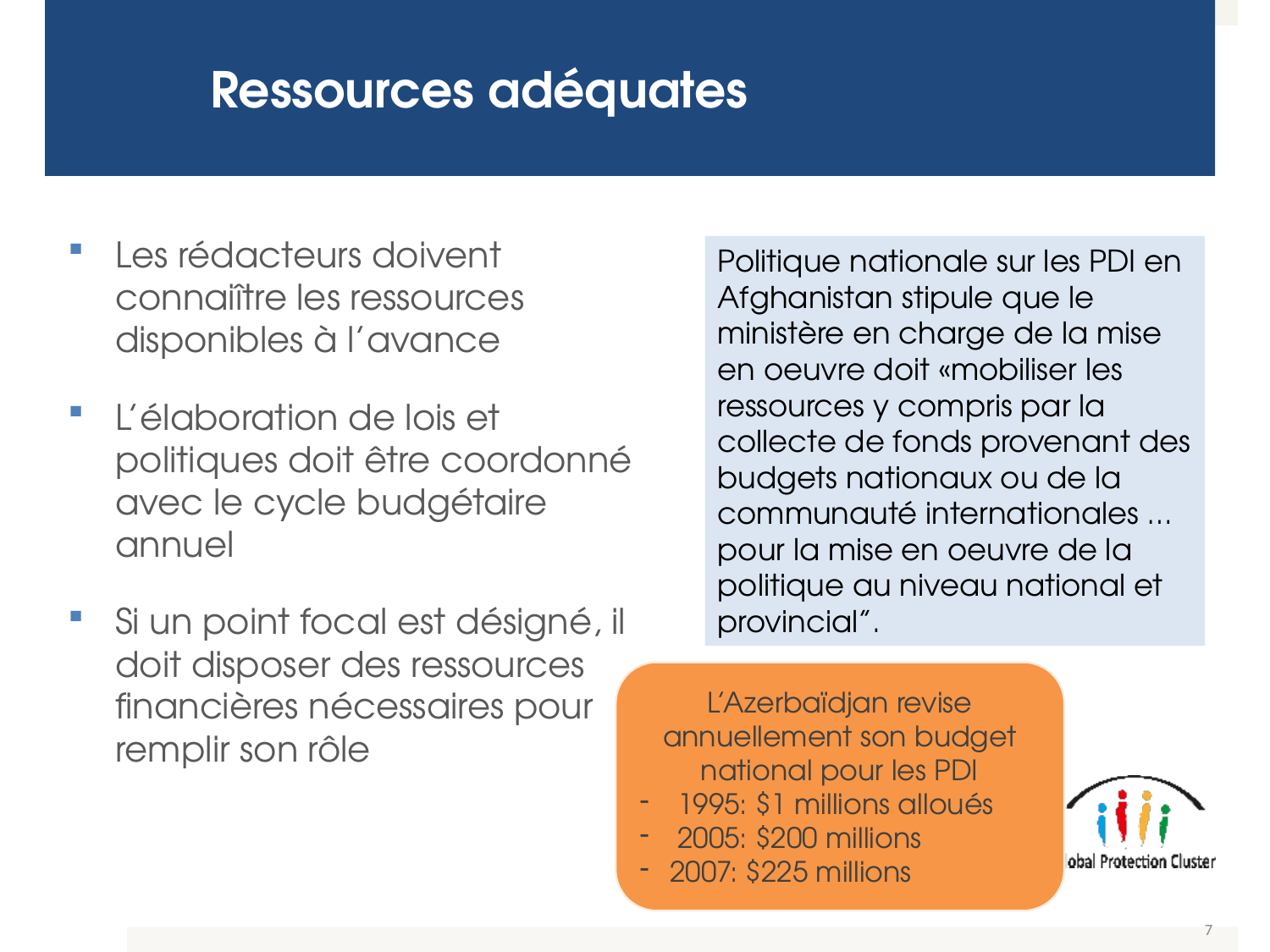

# Ressources adéquates
Les rédacteurs doivent connaiître les ressources disponibles à l’avance
L’élaboration de lois et politiques doit être coordonné avec le cycle budgétaire annuel
Si un point focal est désigné, il doit disposer des ressources financières nécessaires pour remplir son rôle
Politique nationale sur les PDI en Afghanistan stipule que le ministère en charge de la mise en oeuvre doit «mobiliser les ressources y compris par la collecte de fonds provenant des budgets nationaux ou de la communauté internationales …pour la mise en oeuvre de la politique au niveau national et provincial”.
L’Azerbaïdjan revise annuellement son budget national pour les PDI
 1995: $1 millions alloués
 2005: $200 millions
2007: $225 millions